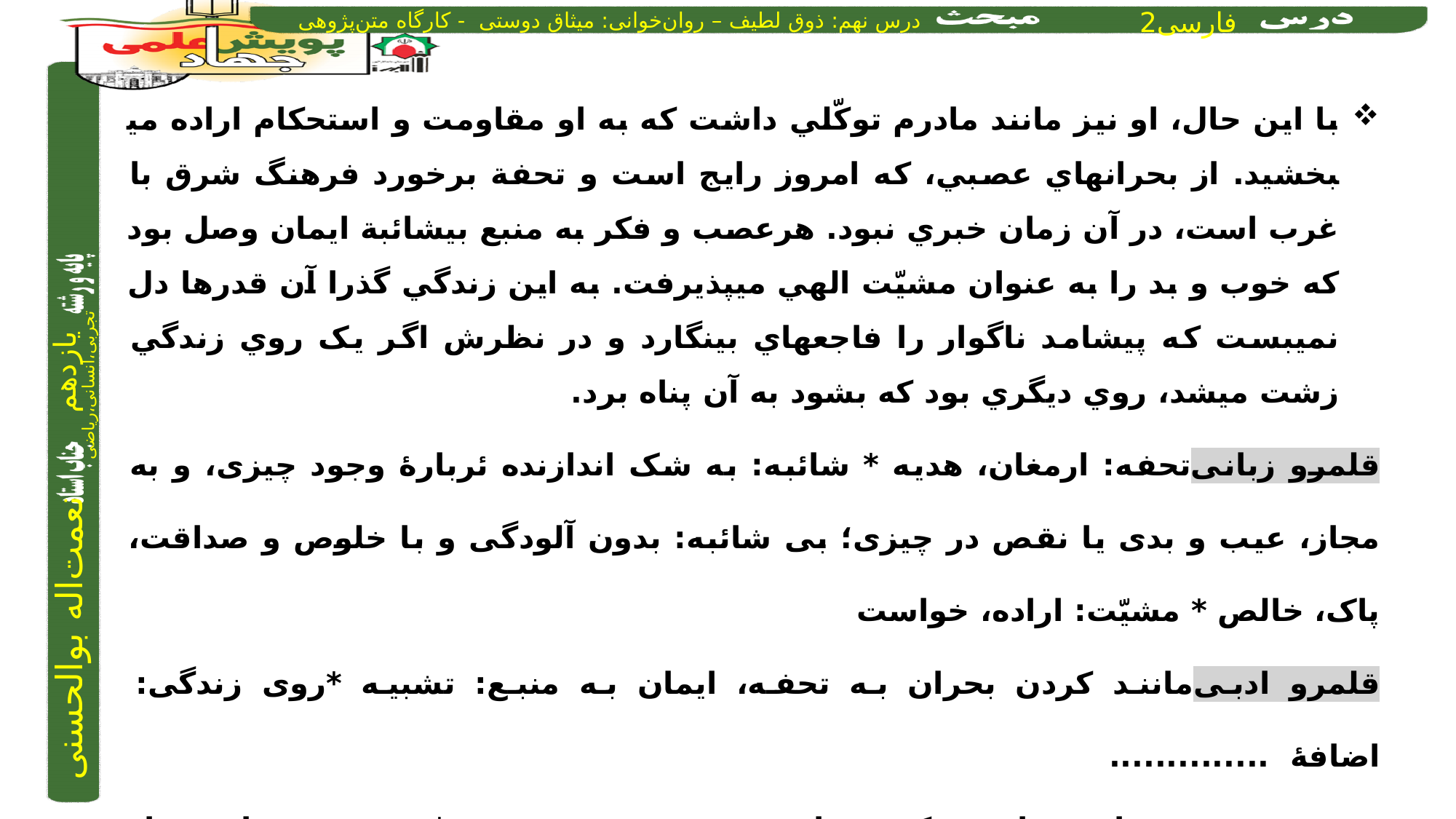

با اين حال، او نیز مانند مادرم توكّلي داشت كه به او مقاومت و استحكام اراده مي­بخشید. از بحران­هاي عصبي، كه امروز رايج است و تحفة برخورد فرهنگ شرق با غرب است، در آن زمان خبري نبود. هرعصب و فكر به منبع بي­شائبة ايمان وصل بود كه خوب و بد را به عنوان مشیّت الهي مي­پذيرفت. به اين زندگي گذرا آن قدرها دل نمي­بست كه پیشامد ناگوار را فاجعه­اي بینگارد و در نظرش اگر يک روي زندگي زشت مي­شد، روي ديگري بود كه بشود به آن پناه برد.
قلمرو زبانی	تحفه: ارمغان، هدیه * شائبه: به شک اندازنده ئربارۀ وجود چیزی، و به مجاز، عیب و بدی یا نقص در چیزی؛ بی شائبه: بدون آلودگی و با خلوص و صداقت، پاک، خالص * مشیّت: اراده، خواست
قلمرو ادبی	مانند کردن بحران به تحفه، ایمان به منبع: تشبیه *روی زندگی: اضافۀ  ..............
	 شرق مجاز از کشورهای .......................................*غرب مجاز از کشورهای ..................................../ عصب مجاز از ................................................
قلمرو فکری	** مفهوم: اراده حاصل ایمان /  مشیت­گرایی / خیراندیشی در زندگی